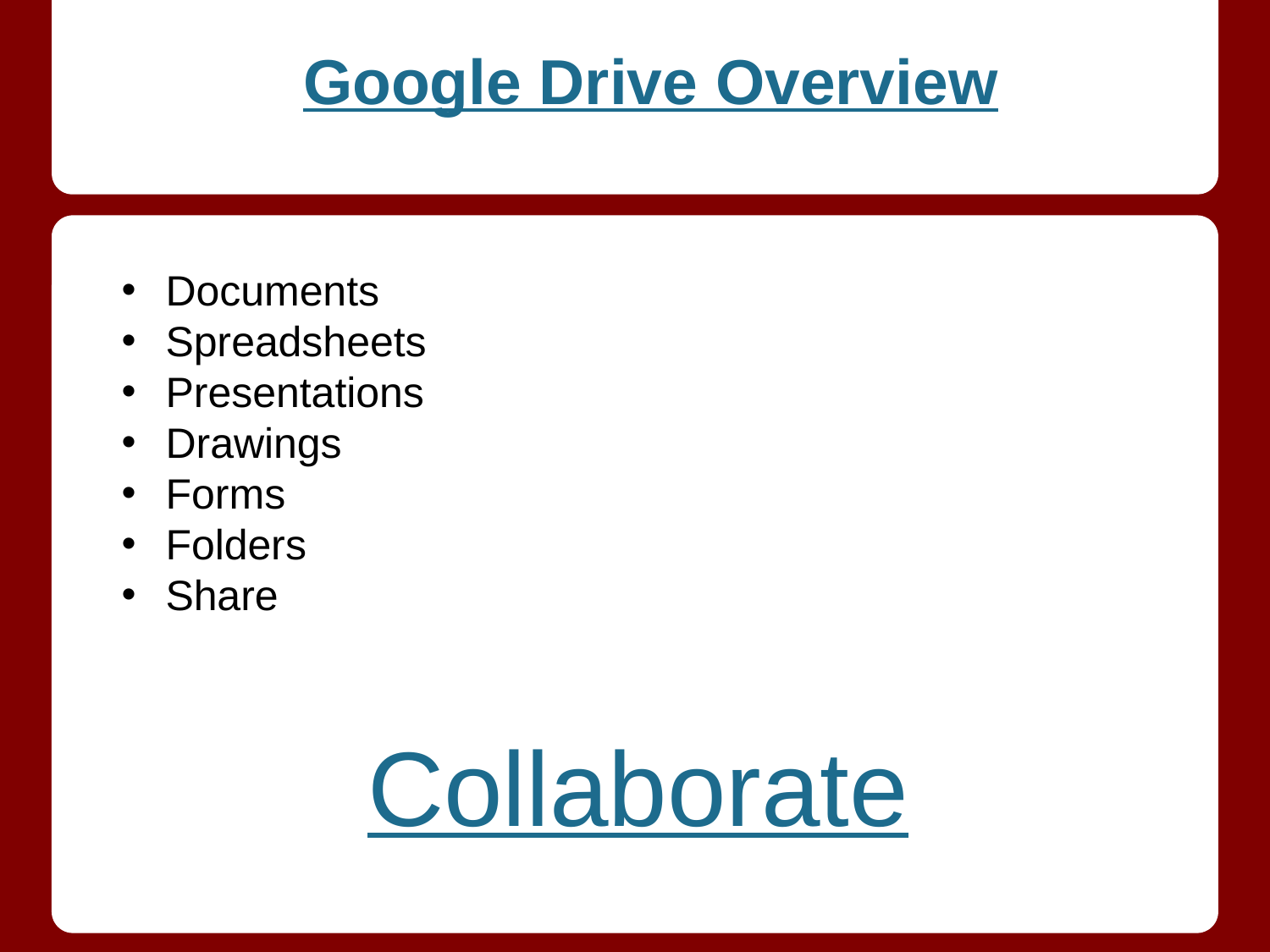

# Google Drive Overview
Documents
Spreadsheets
Presentations
Drawings
Forms
Folders
Share

Collaborate